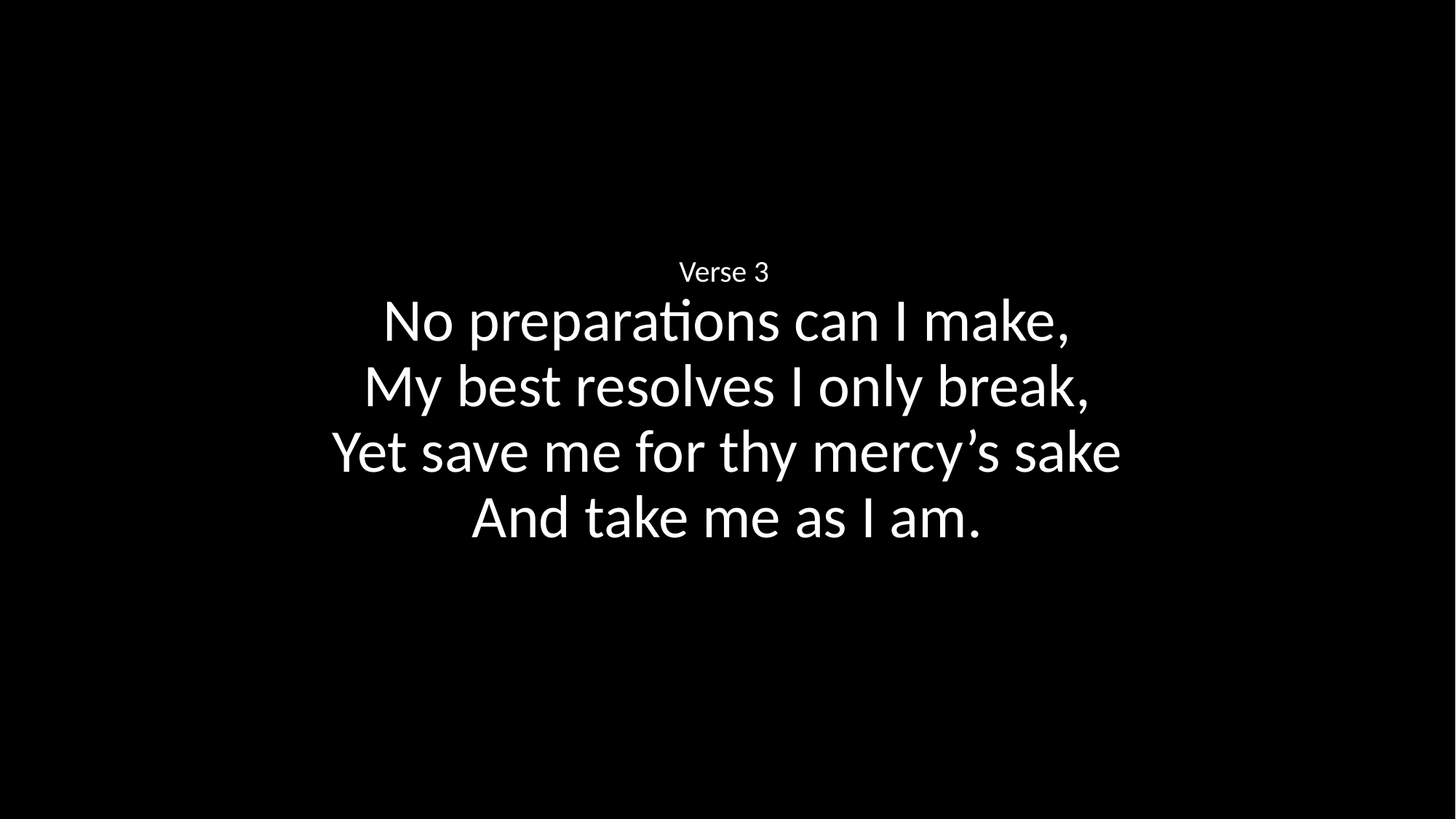

Verse 3
No preparations can I make,
My best resolves I only break,
Yet save me for thy mercy’s sake
And take me as I am.